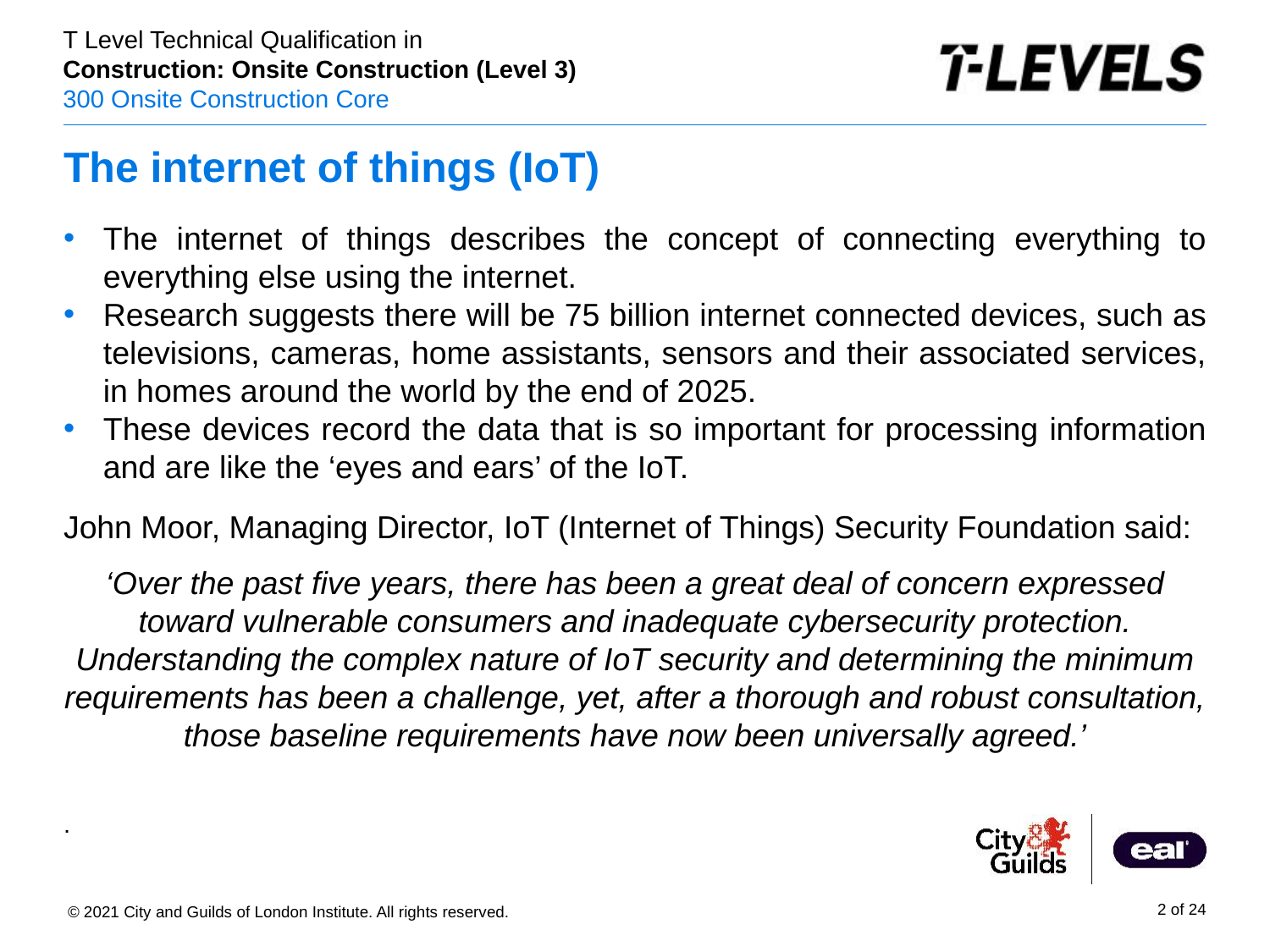

# The internet of things (IoT)
The internet of things describes the concept of connecting everything to everything else using the internet.
Research suggests there will be 75 billion internet connected devices, such as televisions, cameras, home assistants, sensors and their associated services, in homes around the world by the end of 2025.
These devices record the data that is so important for processing information and are like the ‘eyes and ears’ of the IoT.
John Moor, Managing Director, IoT (Internet of Things) Security Foundation said:
‘Over the past five years, there has been a great deal of concern expressed toward vulnerable consumers and inadequate cybersecurity protection. Understanding the complex nature of IoT security and determining the minimum requirements has been a challenge, yet, after a thorough and robust consultation, those baseline requirements have now been universally agreed.’

.